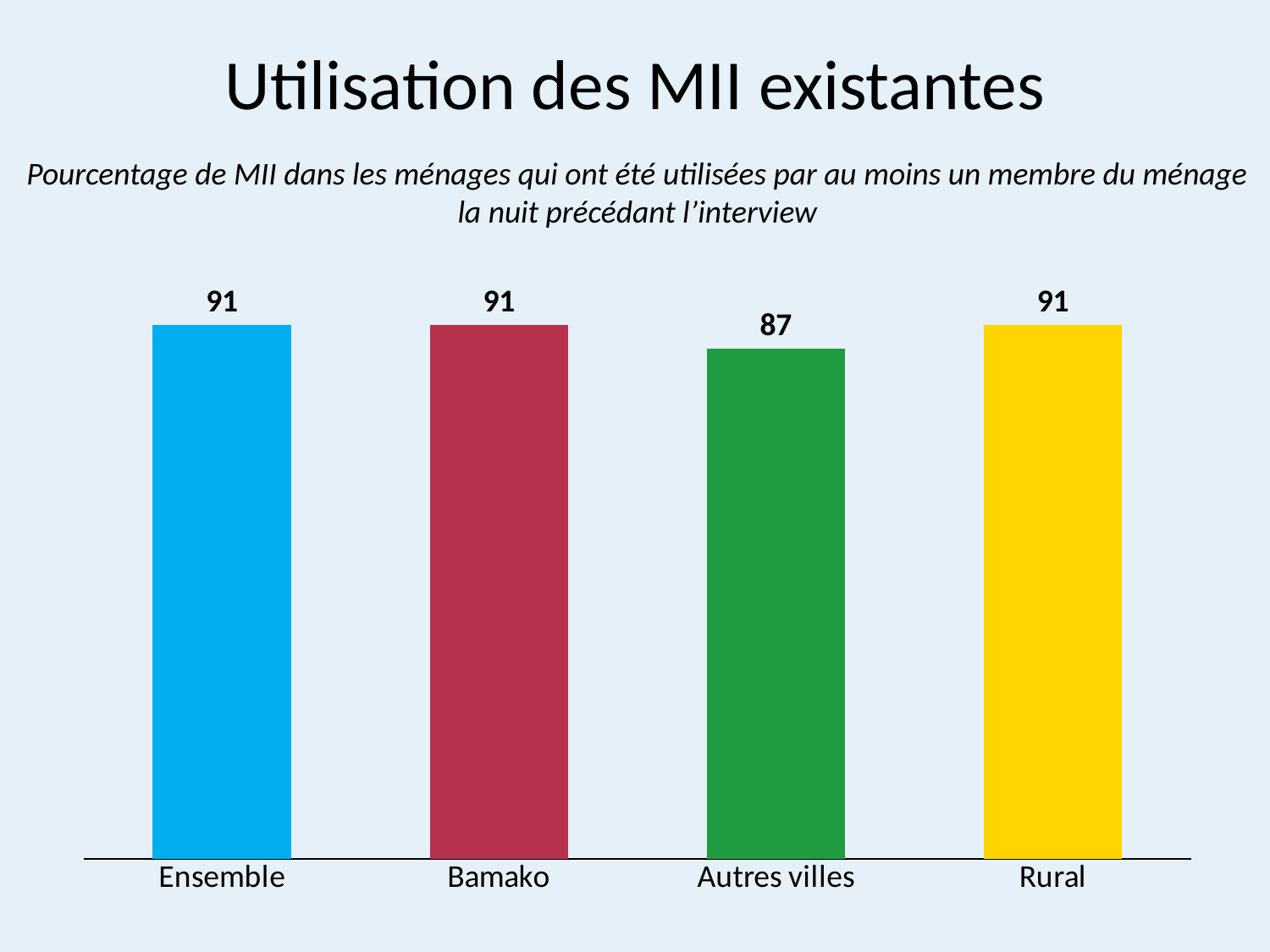

# Utilisation des MII existantes
Pourcentage de MII dans les ménages qui ont été utilisées par au moins un membre du ménage la nuit précédant l’interview

### Chart

| Category | Series 1 |
|---|---|
| Ensemble | 91.0 |
| Bamako | 91.0 |
| Autres villes | 87.0 |
| Rural | 91.0 |